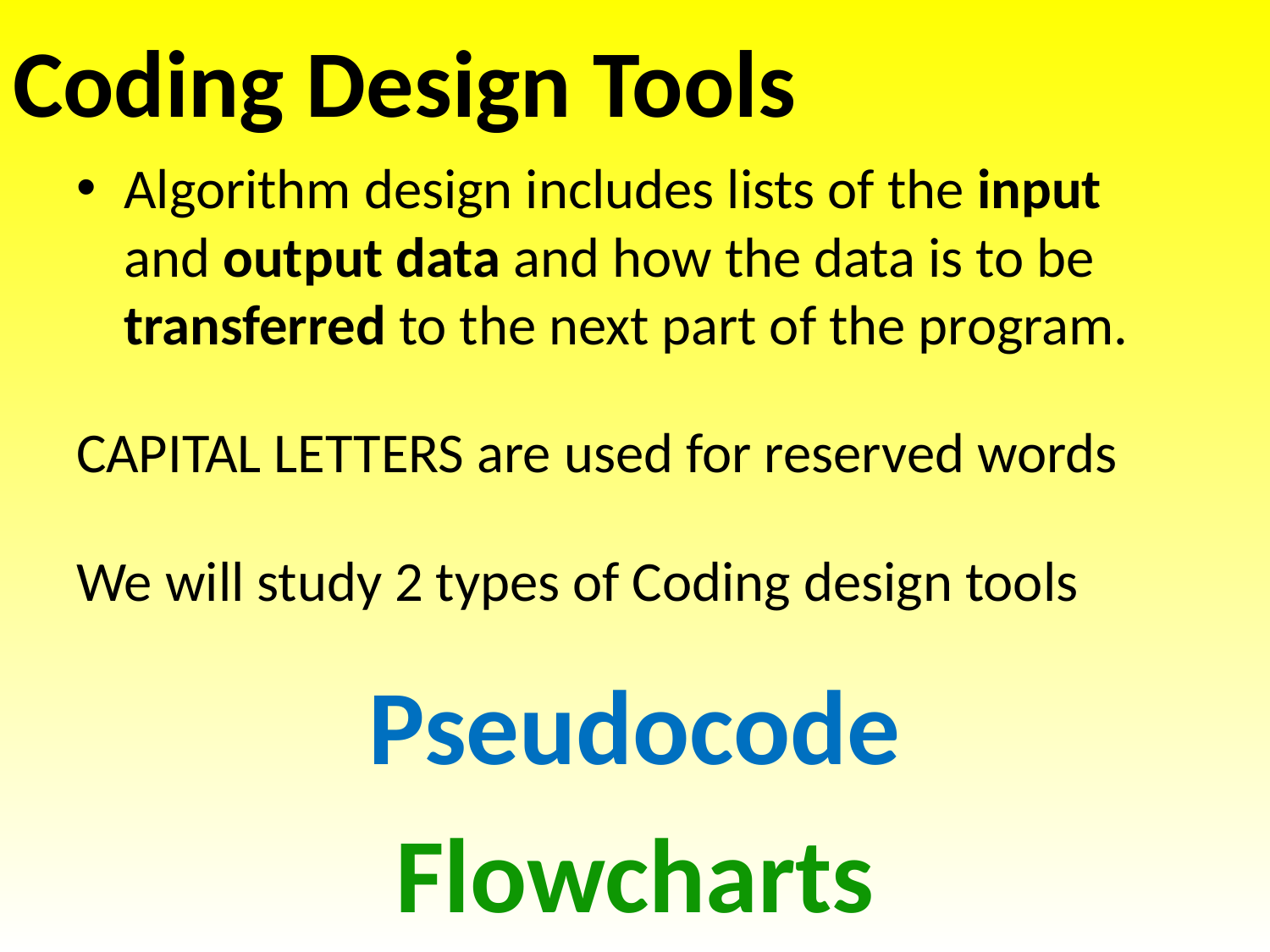

# Coding Design Tools
Algorithm design includes lists of the input and output data and how the data is to be transferred to the next part of the program.

CAPITAL LETTERS are used for reserved words

We will study 2 types of Coding design tools

Pseudocode
Flowcharts